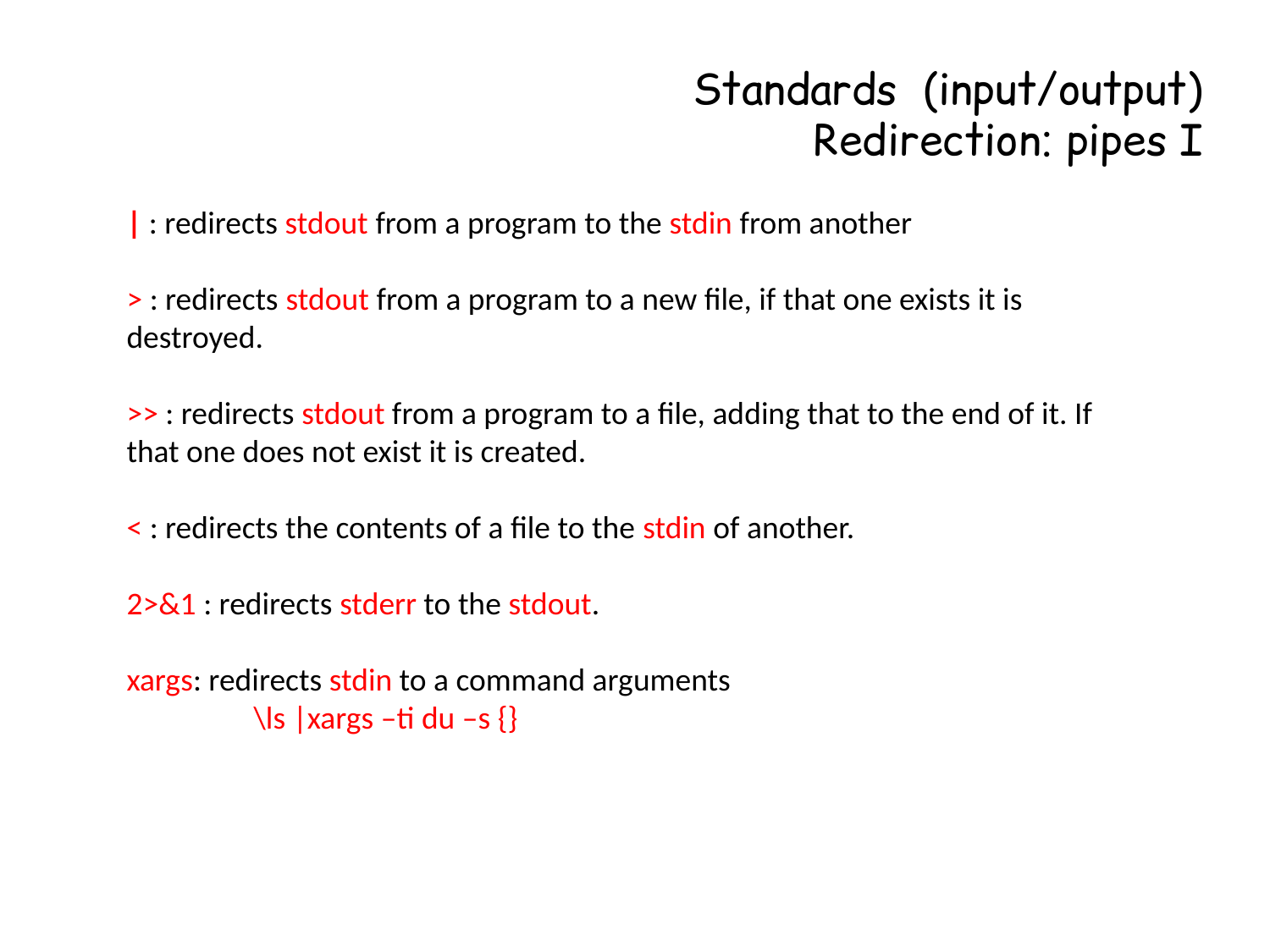

Standards  (input/output)
Redirection: pipes I
| : redirects stdout from a program to the stdin from another

> : redirects stdout from a program to a new file, if that one exists it is destroyed.

>> : redirects stdout from a program to a file, adding that to the end of it. If that one does not exist it is created.

< : redirects the contents of a file to the stdin of another.

2>&1 : redirects stderr to the stdout.

xargs: redirects stdin to a command arguments
	\ls |xargs –ti du –s {}